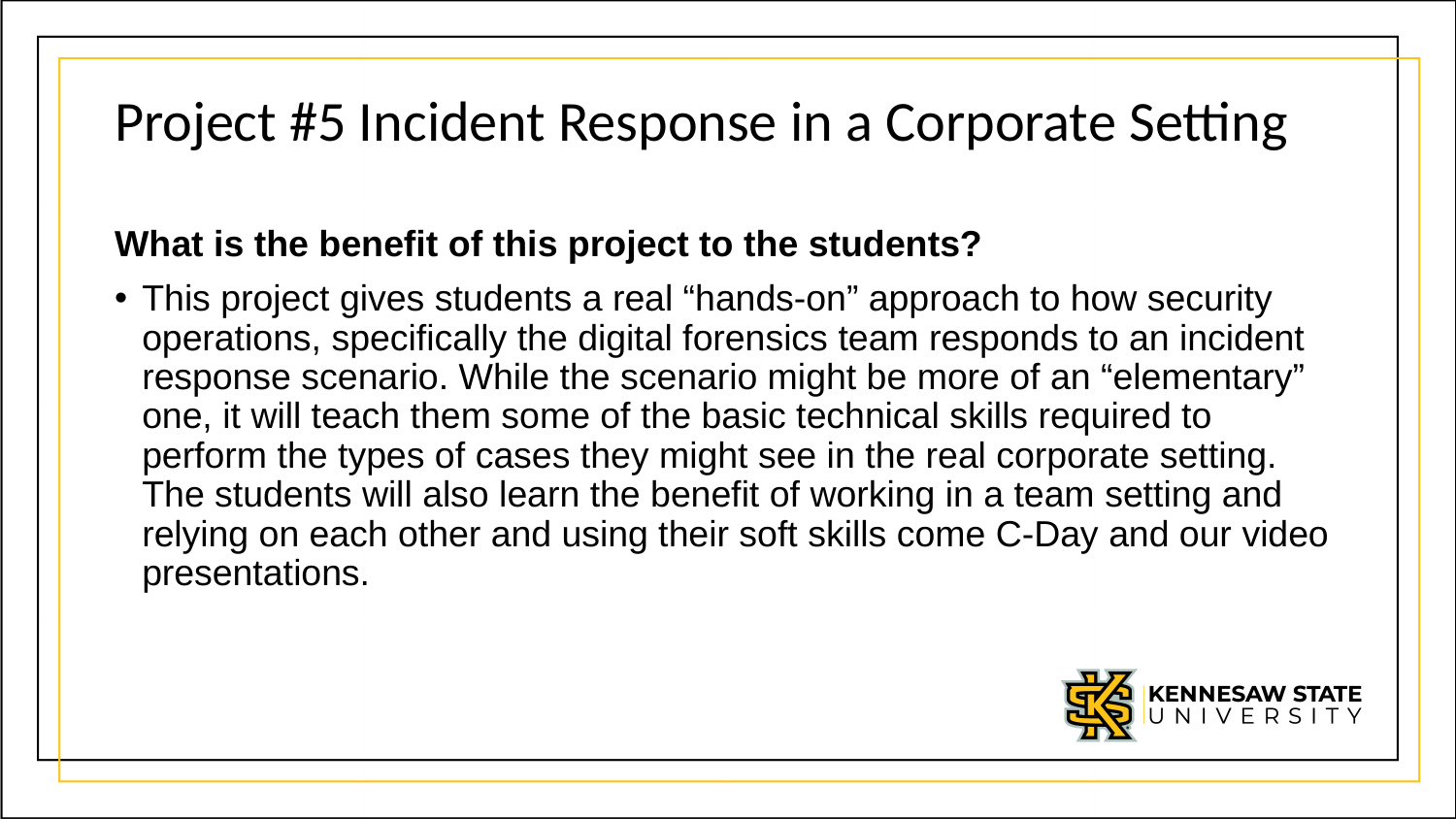

# Project #5 Incident Response in a Corporate Setting
What is the benefit of this project to the students?
This project gives students a real “hands-on” approach to how security operations, specifically the digital forensics team responds to an incident response scenario. While the scenario might be more of an “elementary” one, it will teach them some of the basic technical skills required to perform the types of cases they might see in the real corporate setting. The students will also learn the benefit of working in a team setting and relying on each other and using their soft skills come C-Day and our video presentations.